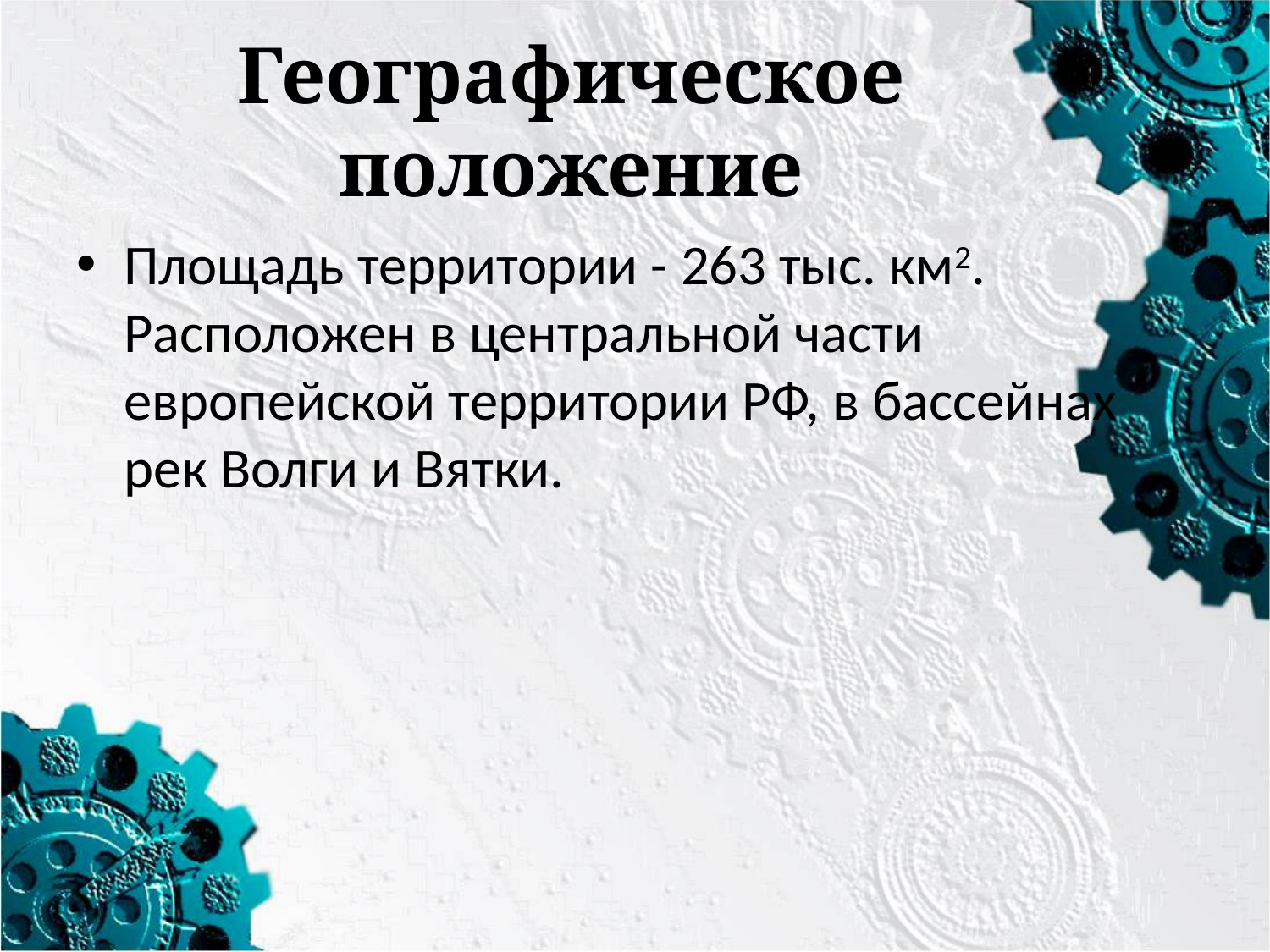

# Географическое положение
Площадь территории - 263 тыс. км2. Расположен в центральной части европейской территории РФ, в бассейнах рек Волги и Вятки.